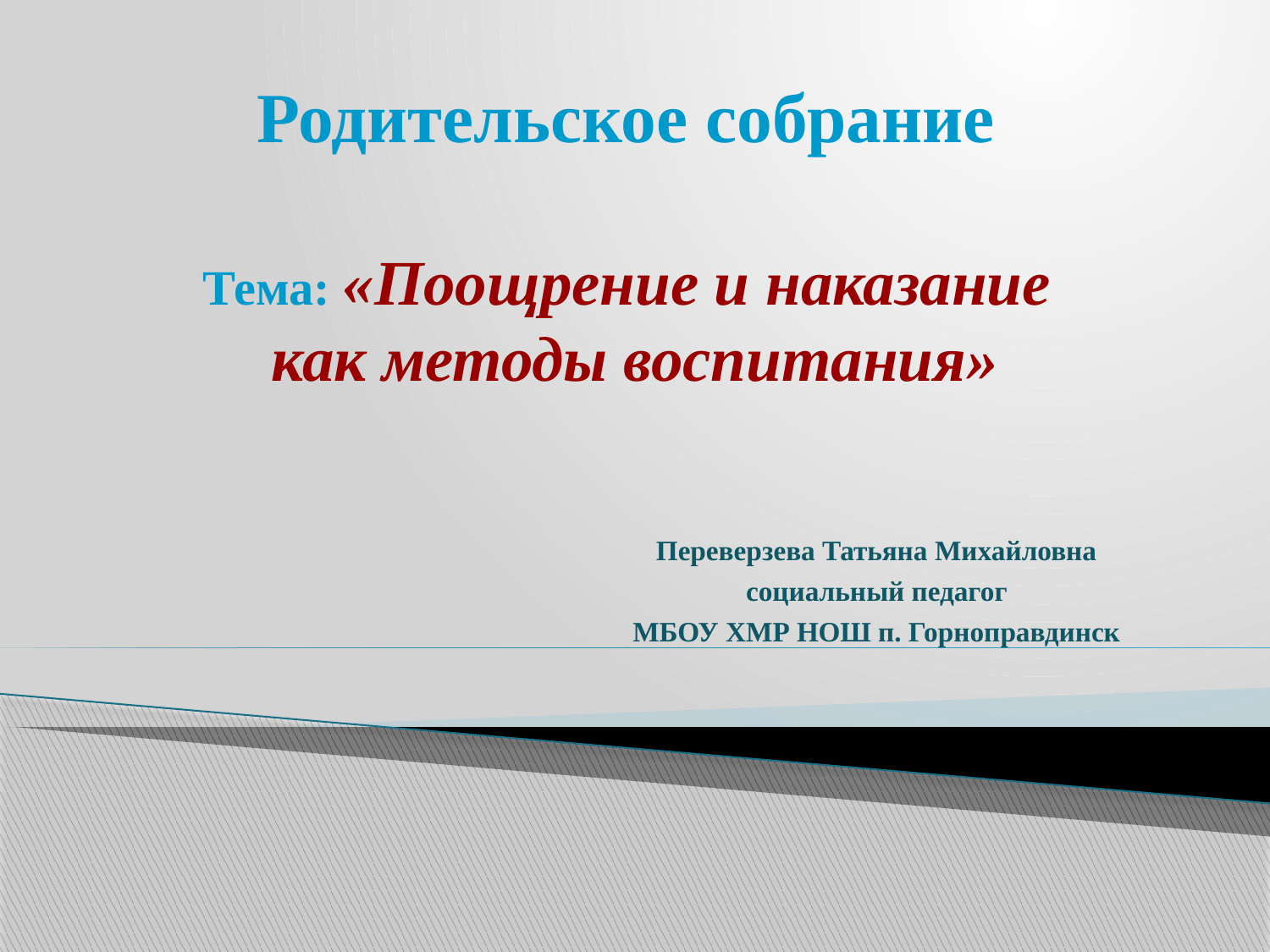

Родительское собрание

Тема: «Поощрение и наказание
как методы воспитания»
Переверзева Татьяна Михайловна
социальный педагог
МБОУ ХМР НОШ п. Горноправдинск